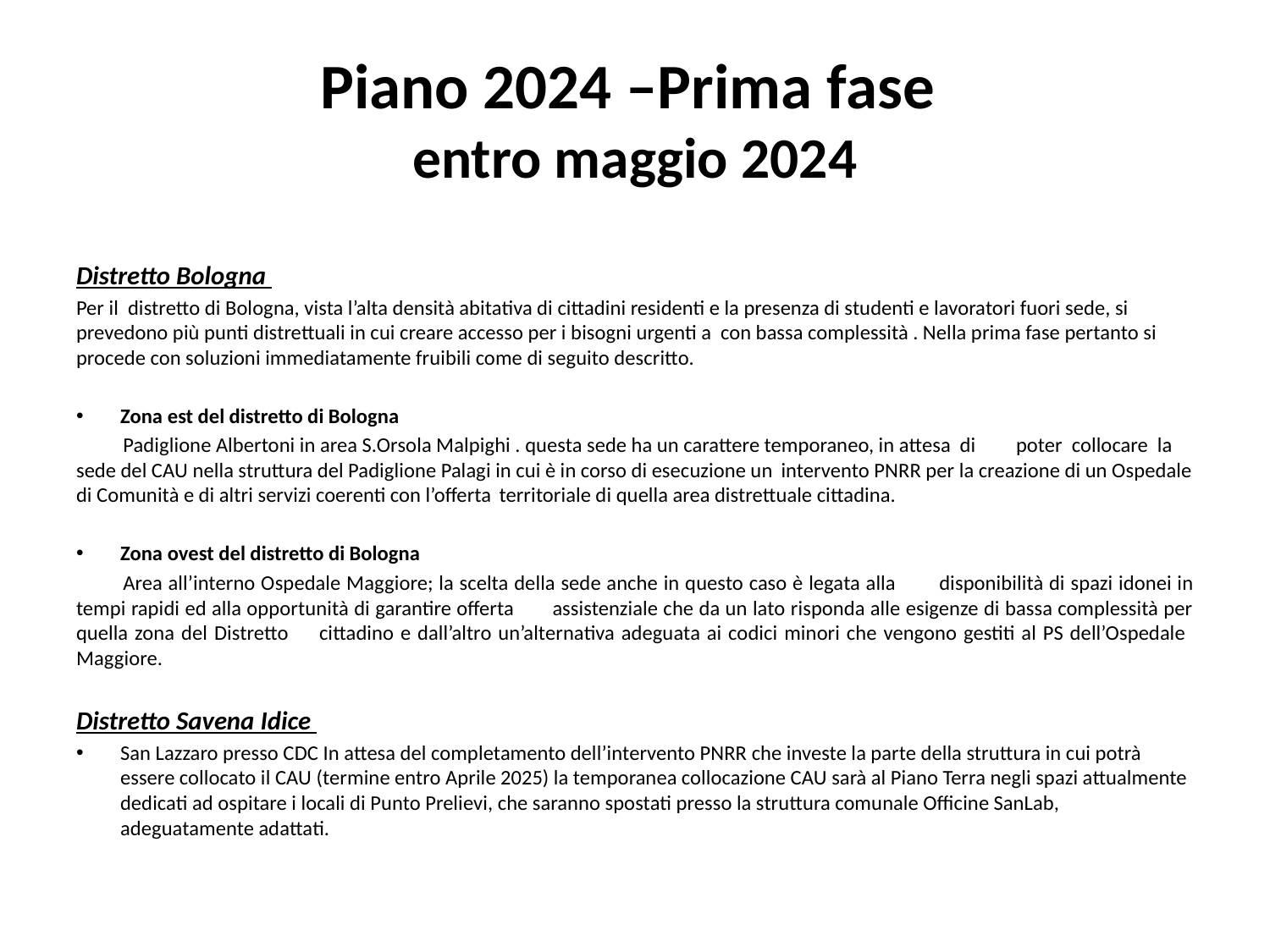

# Piano 2024 –Prima fase entro maggio 2024

Distretto Bologna
Per il  distretto di Bologna, vista l’alta densità abitativa di cittadini residenti e la presenza di studenti e lavoratori fuori sede, si prevedono più punti distrettuali in cui creare accesso per i bisogni urgenti a  con bassa complessità . Nella prima fase pertanto si procede con soluzioni immediatamente fruibili come di seguito descritto.

Zona est del distretto di Bologna
	Padiglione Albertoni in area S.Orsola Malpighi . questa sede ha un carattere temporaneo, in attesa  di 	poter  collocare  la sede del CAU nella struttura del Padiglione Palagi in cui è in corso di esecuzione un 	intervento PNRR per la creazione di un Ospedale di Comunità e di altri servizi coerenti con l’offerta 	territoriale di quella area distrettuale cittadina.

Zona ovest del distretto di Bologna
	Area all’interno Ospedale Maggiore; la scelta della sede anche in questo caso è legata alla 	disponibilità di spazi idonei in tempi rapidi ed alla opportunità di garantire offerta 	assistenziale che da un lato risponda alle esigenze di bassa complessità per quella zona del Distretto 	cittadino e dall’altro un’alternativa adeguata ai codici minori che vengono gestiti al PS dell’Ospedale 	Maggiore.

Distretto Savena Idice
San Lazzaro presso CDC In attesa del completamento dell’intervento PNRR che investe la parte della struttura in cui potrà essere collocato il CAU (termine entro Aprile 2025) la temporanea collocazione CAU sarà al Piano Terra negli spazi attualmente dedicati ad ospitare i locali di Punto Prelievi, che saranno spostati presso la struttura comunale Officine SanLab, adeguatamente adattati.